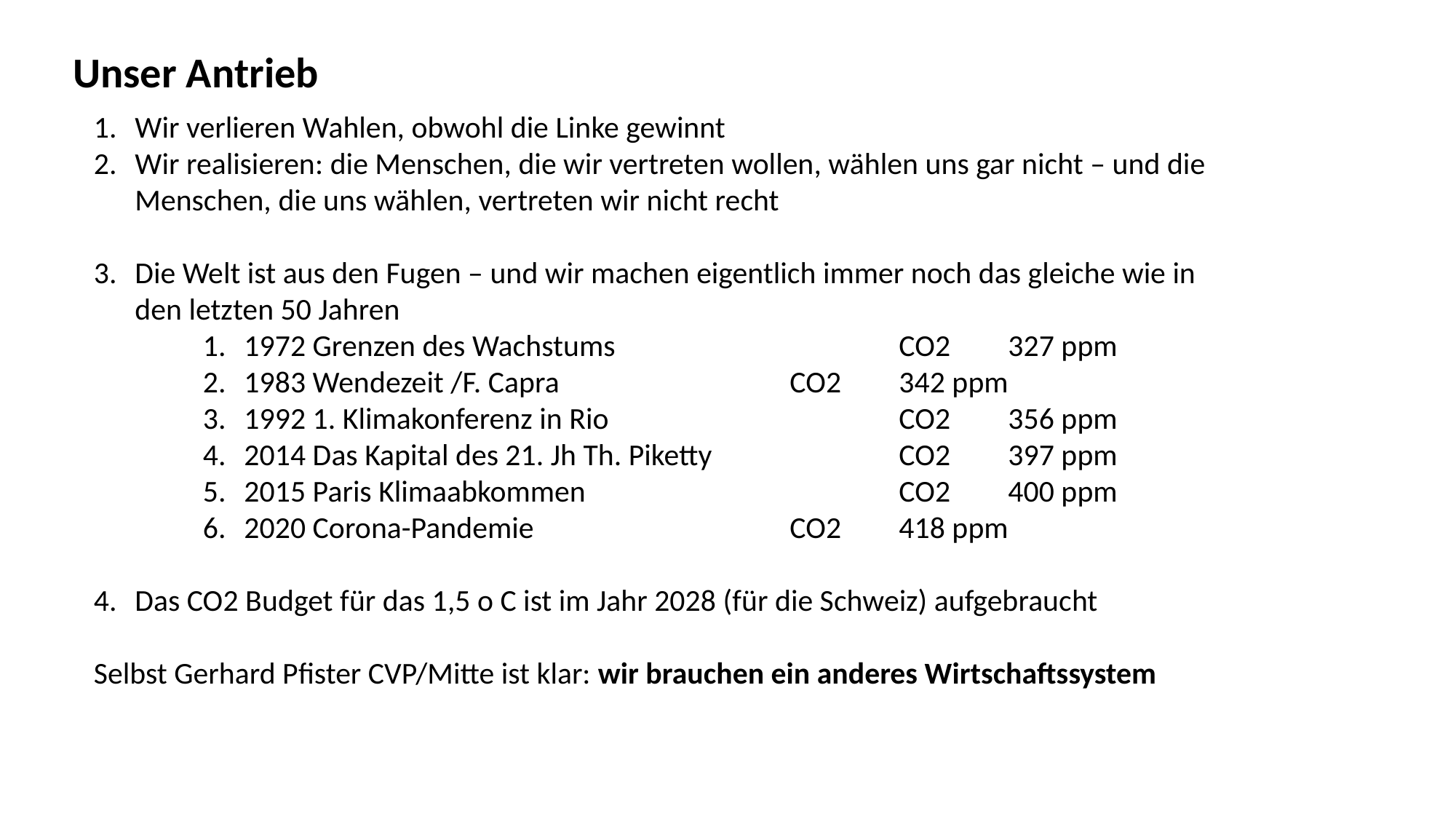

Unser Antrieb
Wir verlieren Wahlen, obwohl die Linke gewinnt
Wir realisieren: die Menschen, die wir vertreten wollen, wählen uns gar nicht – und die Menschen, die uns wählen, vertreten wir nicht recht
Die Welt ist aus den Fugen – und wir machen eigentlich immer noch das gleiche wie in den letzten 50 Jahren
1972 Grenzen des Wachstums			CO2	327 ppm
1983 Wendezeit /F. Capra			CO2	342 ppm
1992 1. Klimakonferenz in Rio			CO2	356 ppm
2014 Das Kapital des 21. Jh Th. Piketty		CO2	397 ppm
2015 Paris Klimaabkommen			CO2	400 ppm
2020 Corona-Pandemie			CO2	418 ppm

Das CO2 Budget für das 1,5 o C ist im Jahr 2028 (für die Schweiz) aufgebraucht

Selbst Gerhard Pfister CVP/Mitte ist klar: wir brauchen ein anderes Wirtschaftssystem